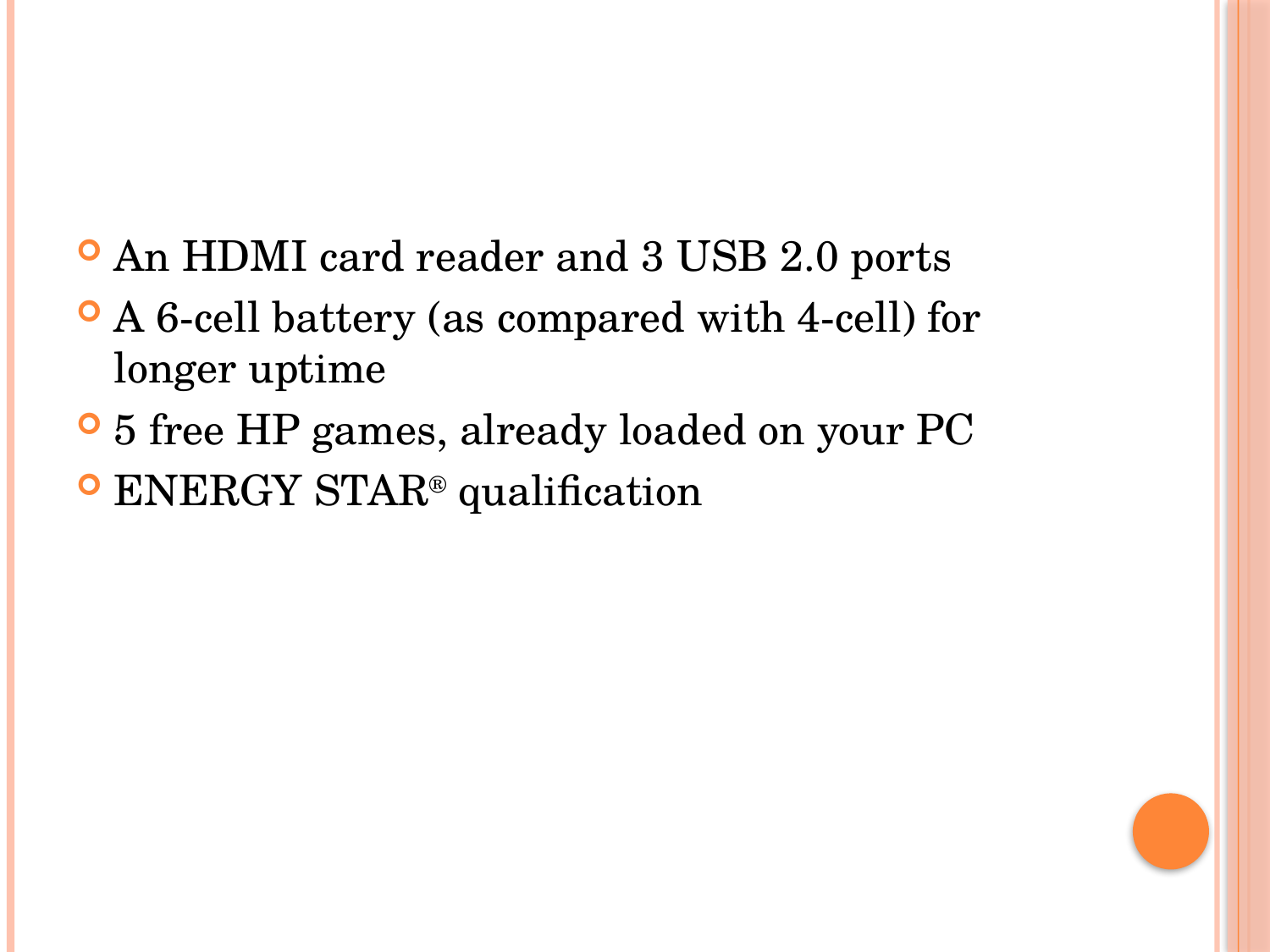

#
An HDMI card reader and 3 USB 2.0 ports
A 6-cell battery (as compared with 4-cell) for longer uptime
5 free HP games, already loaded on your PC
ENERGY STAR® qualification